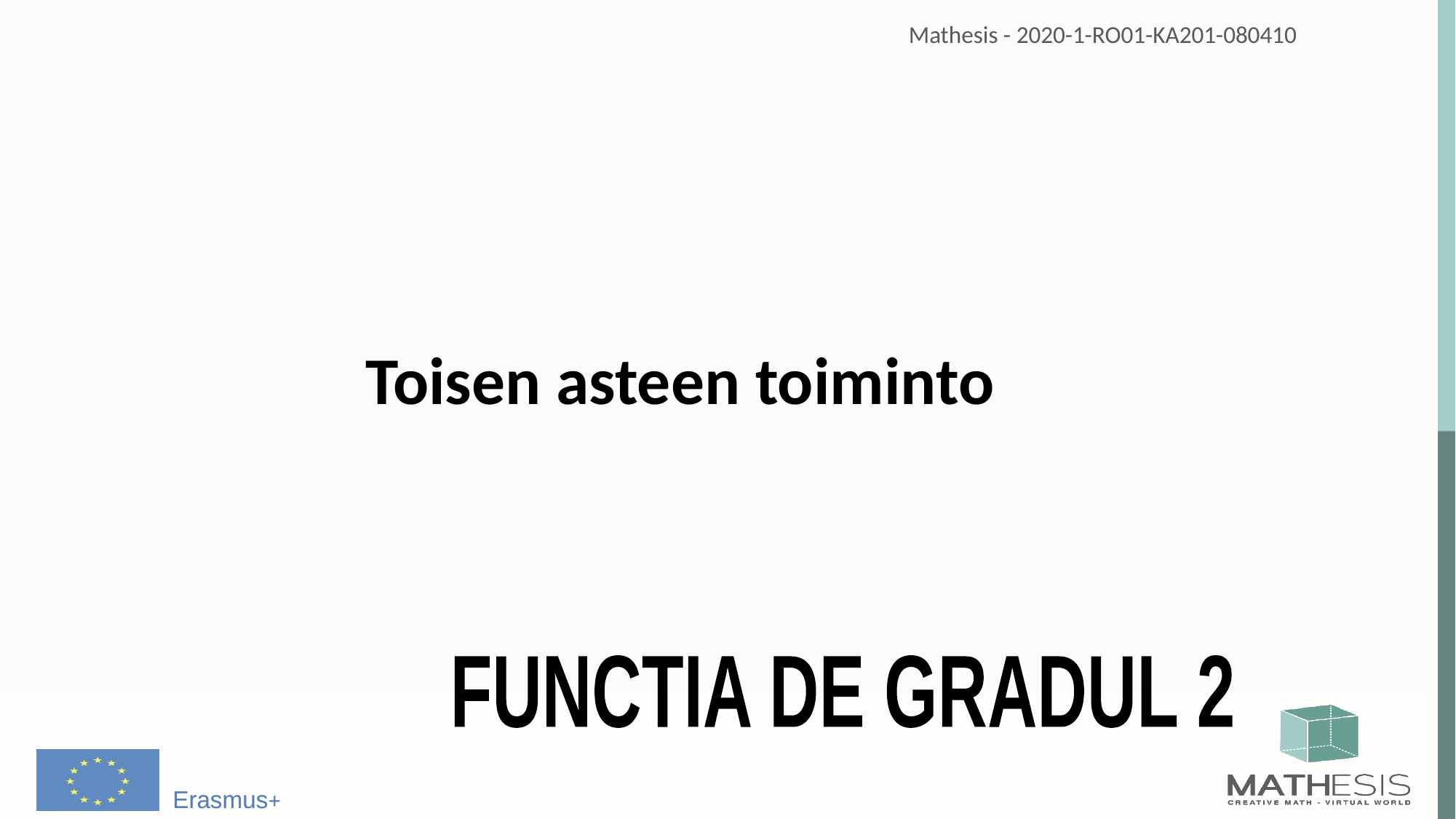

Toisen asteen toiminto
FUNCTIA DE GRADUL 2